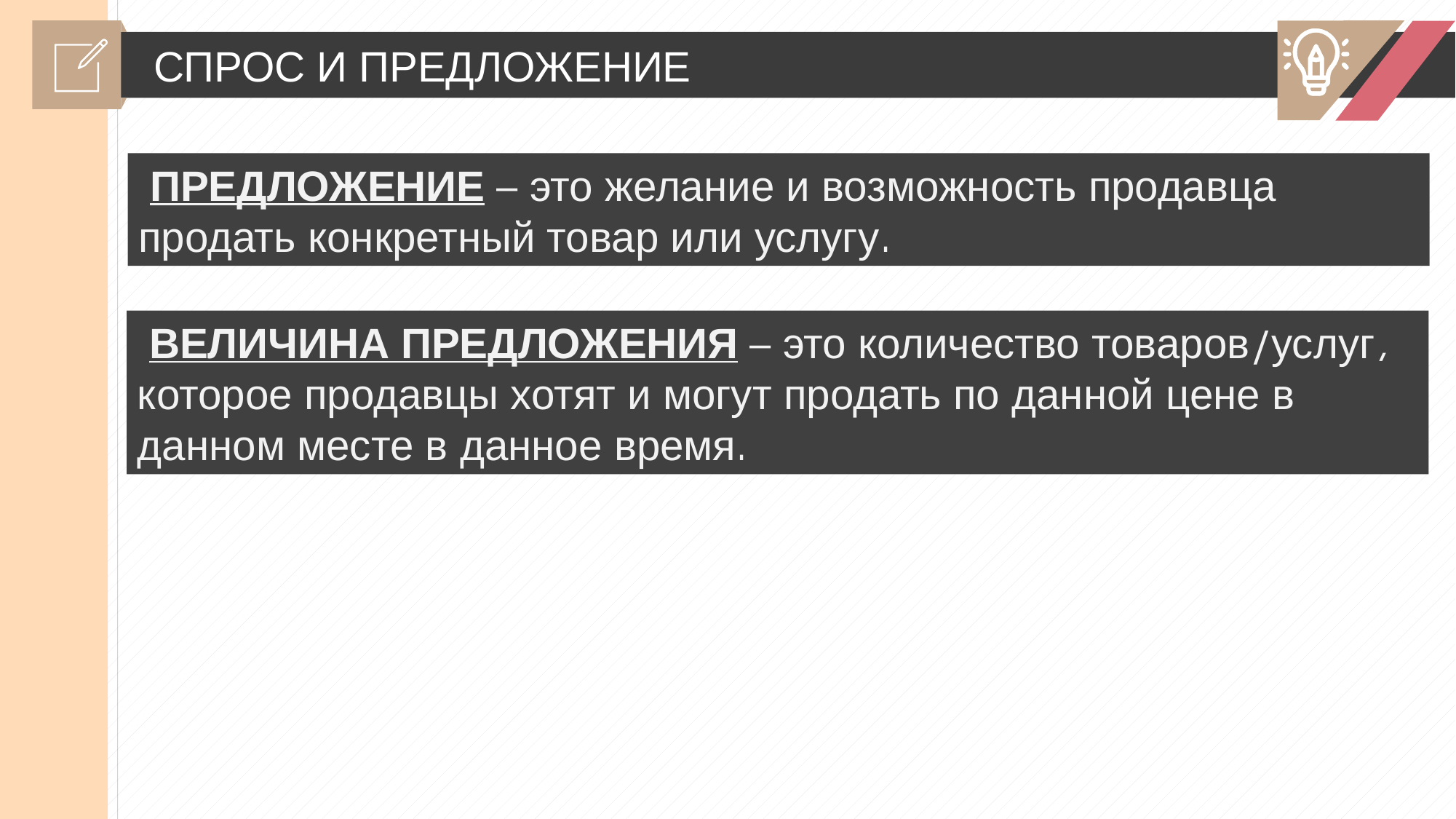

СПРОС И ПРЕДЛОЖЕНИЕ

 ПРЕДЛОЖЕНИЕ – это желание и возможность продавца продать конкретный товар или услугу.
 ВЕЛИЧИНА ПРЕДЛОЖЕНИЯ – это количество товаров/услуг, которое продавцы хотят и могут продать по данной цене в данном месте в данное время.